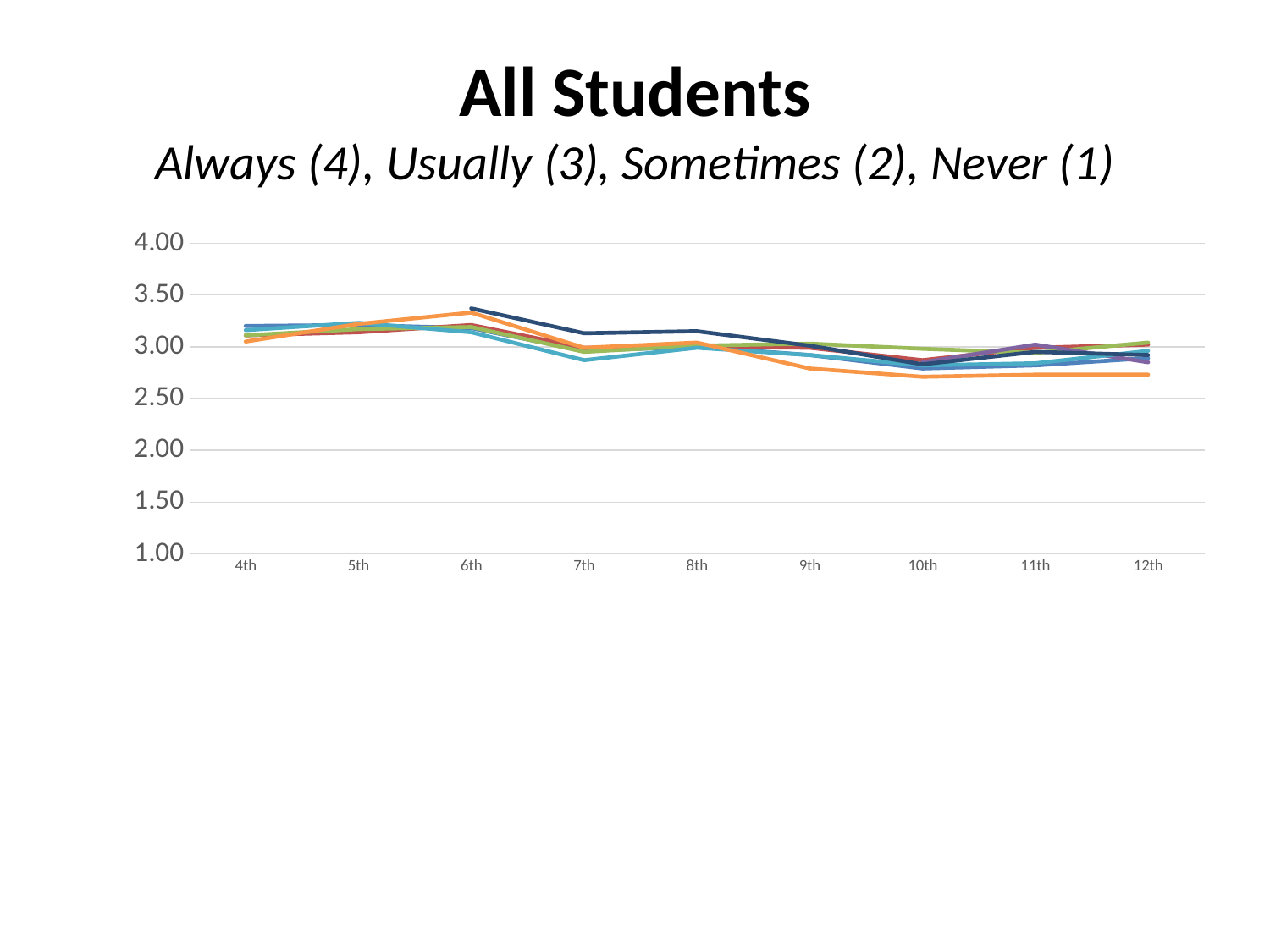

# All Students Always (4), Usually (3), Sometimes (2), Never (1)

### Chart

| Category | Connectedness | Drive | Citizenship | Preparation | Social/Emotional | Wellness | Academic & Career Planning |
|---|---|---|---|---|---|---|---|
| 4th | 3.2 | 3.11 | 3.11 | None | 3.16 | 3.05 | None |
| 5th | 3.21 | 3.14 | 3.17 | None | 3.23 | 3.22 | None |
| 6th | 3.18 | 3.21 | 3.19 | None | 3.14 | 3.33 | 3.37 |
| 7th | 2.96 | 2.99 | 2.95 | None | 2.87 | 2.99 | 3.13 |
| 8th | 3.0 | 3.0 | 3.01 | None | 2.99 | 3.04 | 3.15 |
| 9th | 2.92 | 2.99 | 3.03 | None | 2.92 | 2.79 | 3.01 |
| 10th | 2.79 | 2.87 | 2.98 | 2.85 | 2.82 | 2.71 | 2.83 |
| 11th | 2.82 | 2.99 | 2.94 | 3.02 | 2.84 | 2.73 | 2.95 |
| 12th | 2.89 | 3.02 | 3.04 | 2.85 | 2.96 | 2.73 | 2.92 |